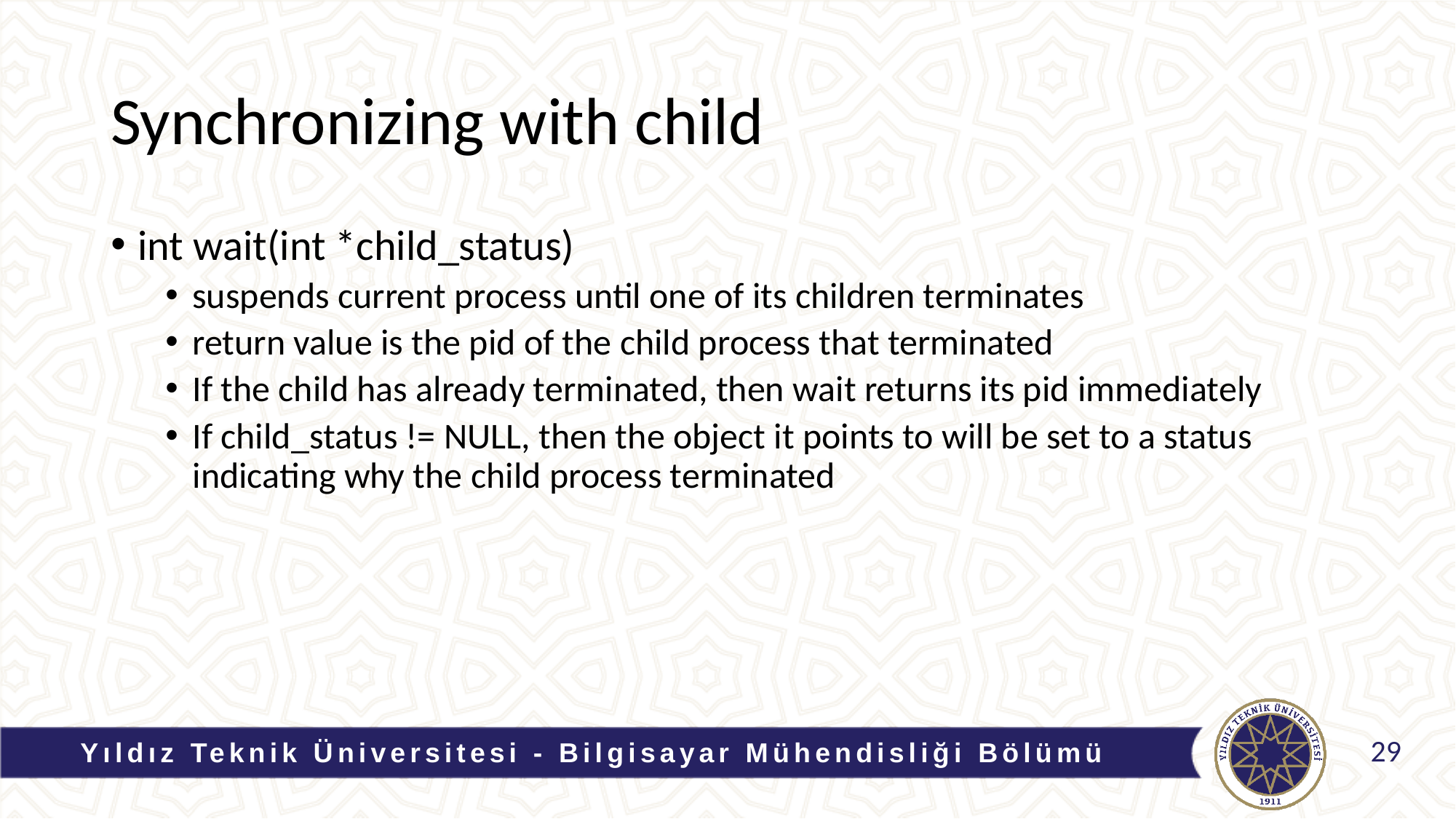

Synchronizing with child
int wait(int *child_status)
suspends current process until one of its children terminates
return value is the pid of the child process that terminated
If the child has already terminated, then wait returns its pid immediately
If child_status != NULL, then the object it points to will be set to a status indicating why the child process terminated

Yıldız Teknik Üniversitesi - Bilgisayar Mühendisliği Bölümü
29